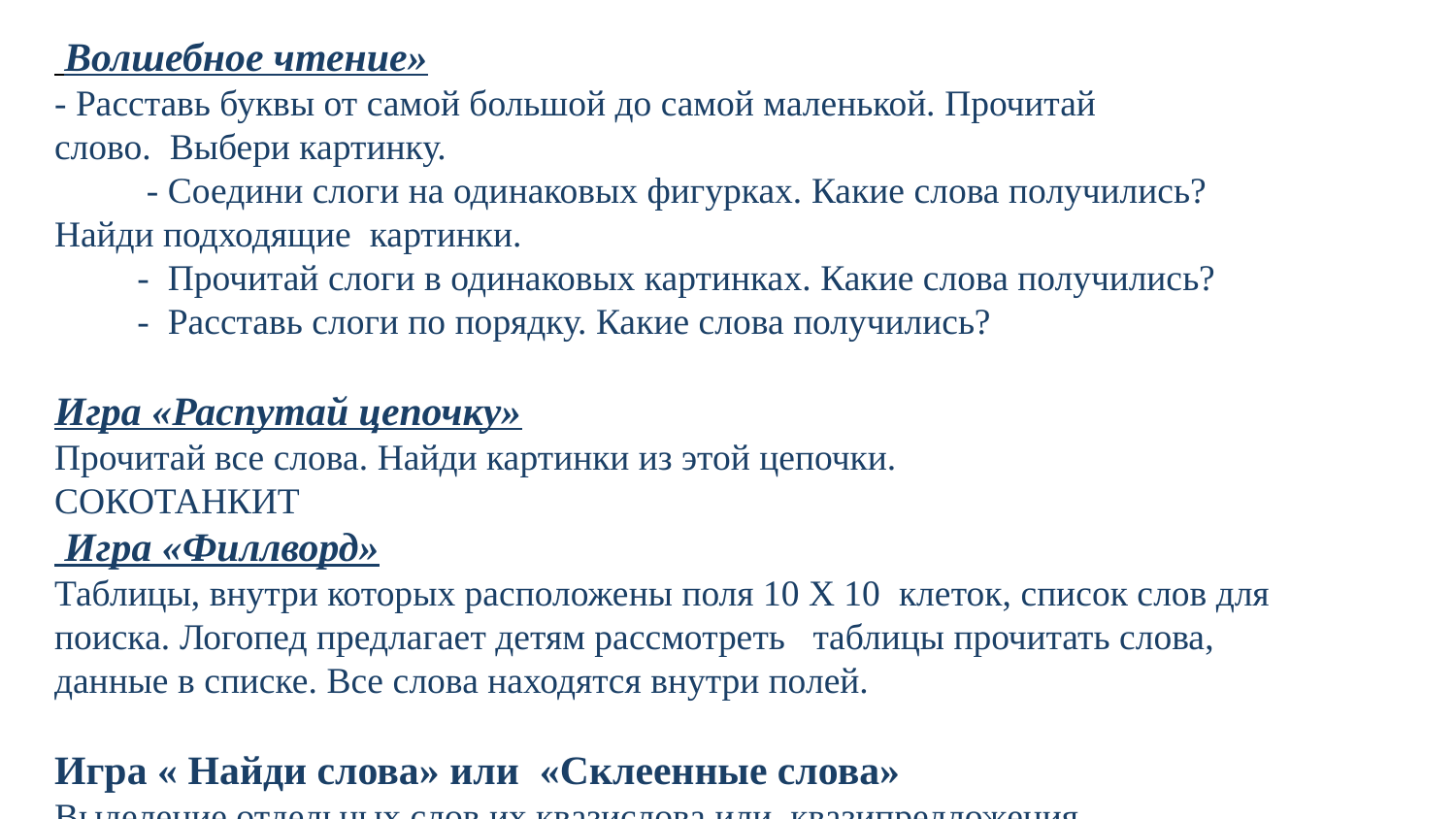

Волшебное чтение»
- Расставь буквы от самой большой до самой маленькой. Прочитай слово.  Выбери картинку.
          - Соедини слоги на одинаковых фигурках. Какие слова получились?       Найди подходящие  картинки.
         -  Прочитай слоги в одинаковых картинках. Какие слова получились?
         -  Расставь слоги по порядку. Какие слова получились?
Игра «Распутай цепочку»
Прочитай все слова. Найди картинки из этой цепочки.
СОКОТАНКИТ
 Игра «Филлворд»
Таблицы, внутри которых расположены поля 10 X 10  клеток, список слов для поиска. Логопед предлагает детям рассмотреть   таблицы прочитать слова, данные в списке. Все слова находятся внутри полей.
Игра « Найди слова» или  «Склеенные слова»
Выделение отдельных слов их квазислова или  квазипредложения.
ЗВНКПЕНАЛВИСКШНМТЛДЧБЮВНЛЕСВНАОСТВ (пенал, лес)
БЫЛАЗИМАМОРЗЩИПАЛЩЁКИПОТОМСТАЛОТЕПЛОВЫПАЛОМНОГОСНЕГАИДЕТИЛЕПИЛИСНЕГУРОЧКУОТСНЕГАРУКИЗЯБЛИНОЗАТОСНЕГУРОЧКАВЫШЛАХОРОША.